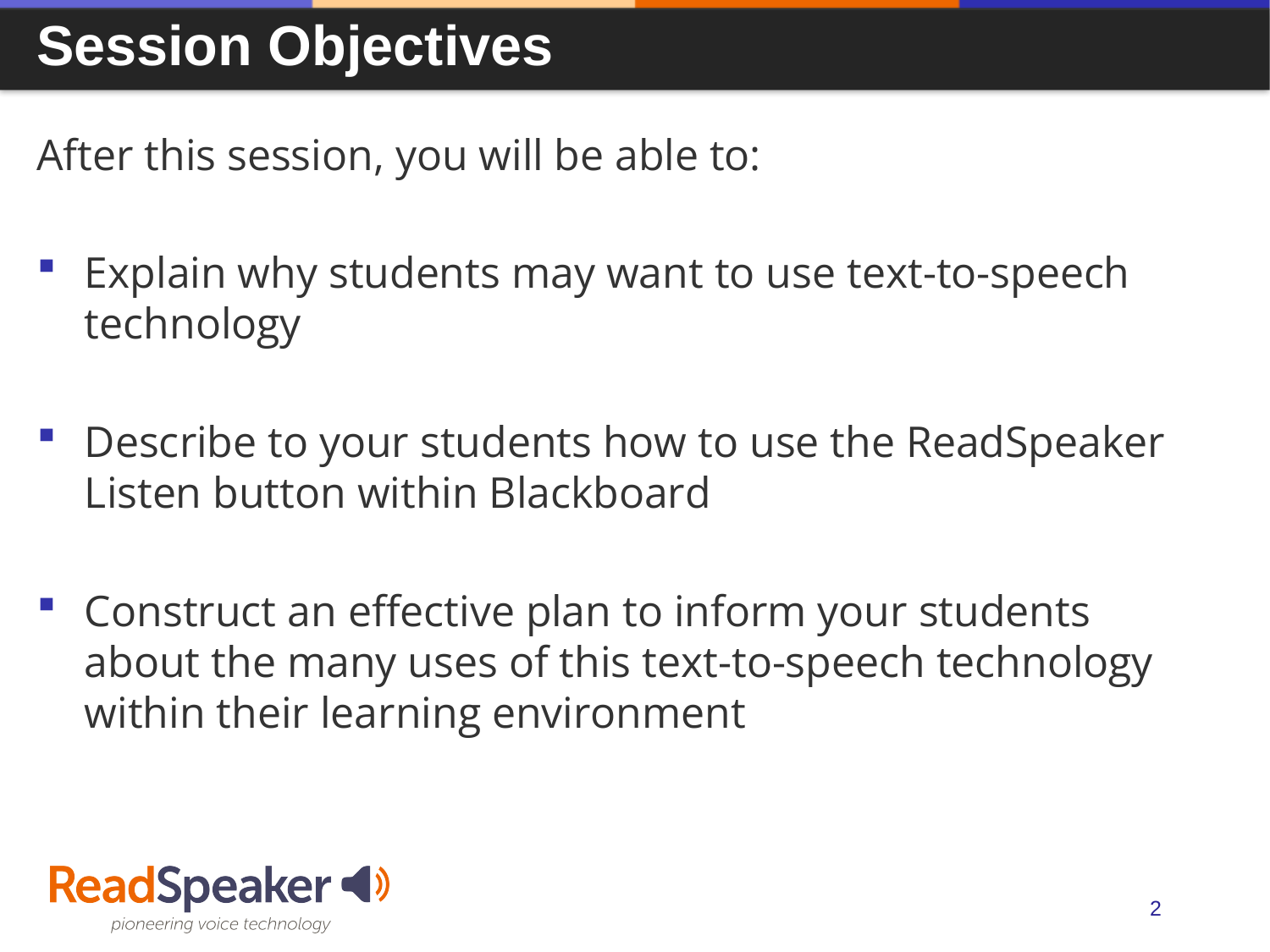

# Session Objectives
After this session, you will be able to:

Explain why students may want to use text-to-speech technology

Describe to your students how to use the ReadSpeaker Listen button within Blackboard

Construct an effective plan to inform your students about the many uses of this text-to-speech technology within their learning environment

2